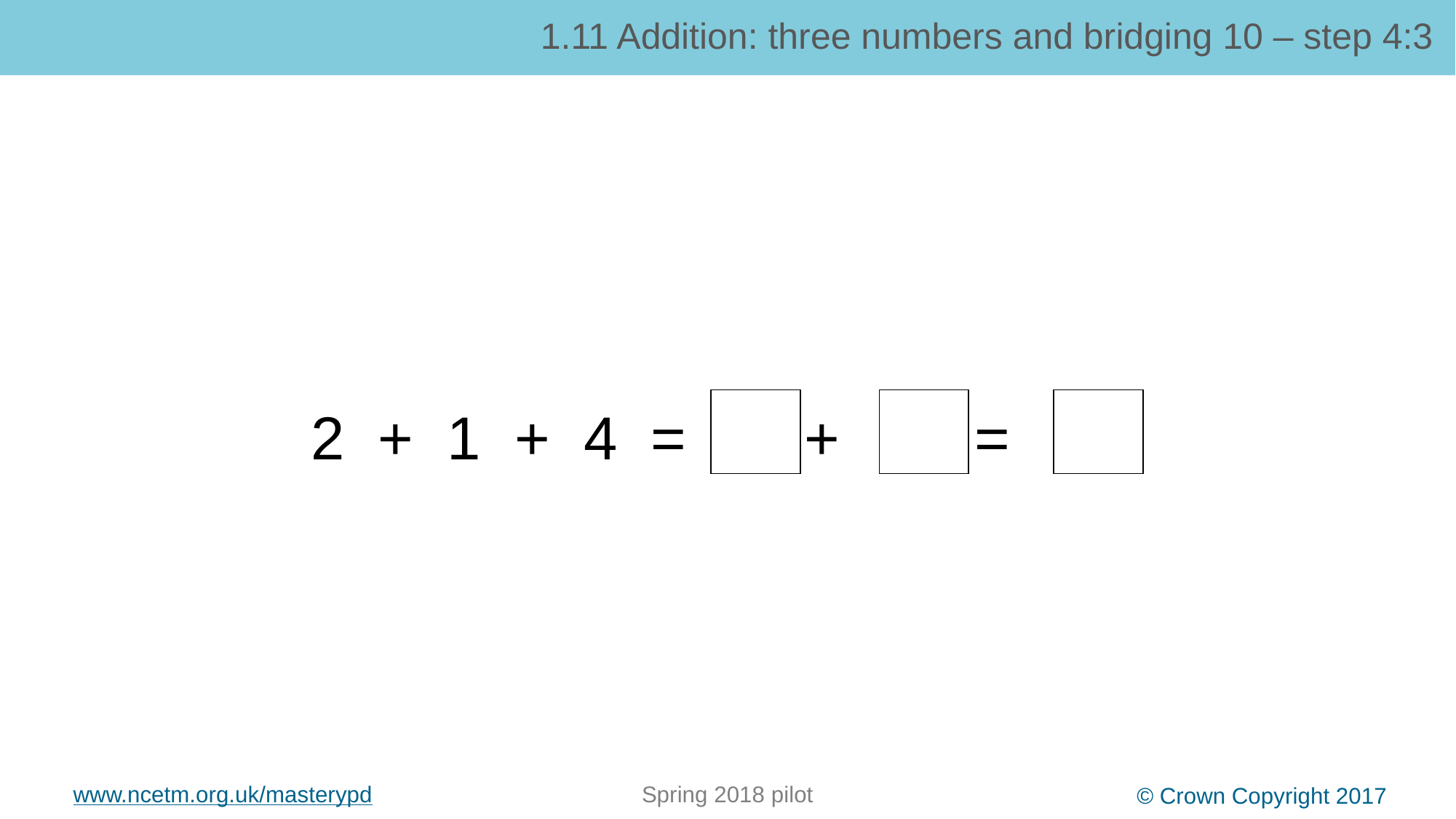

1.11 Addition: three numbers and bridging 10 – step 4:3
6
1
7

2  +  1  +  4  =       +        =